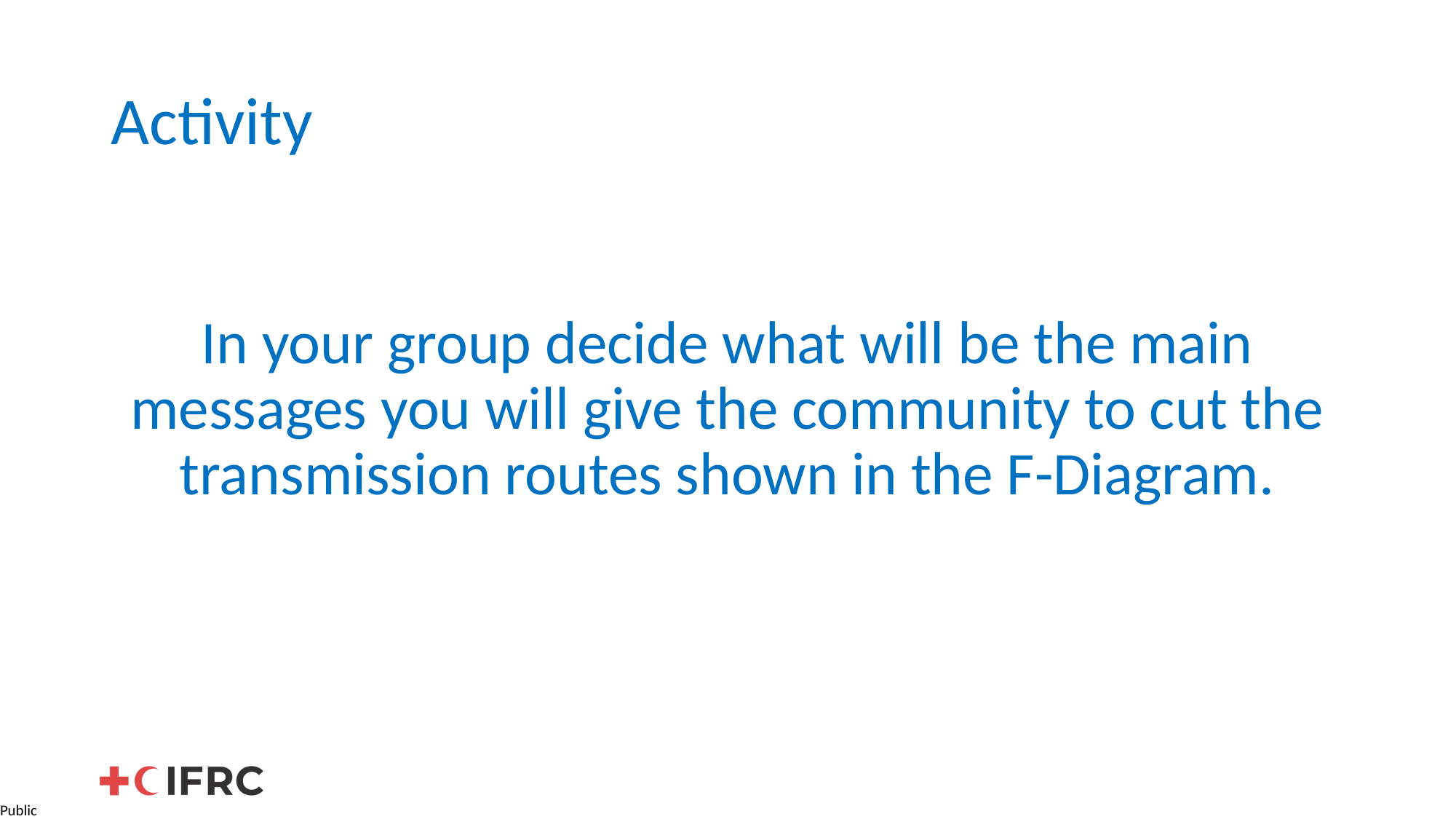

# Activity

In your group decide what will be the main messages you will give the community to cut the transmission routes shown in the F-Diagram.